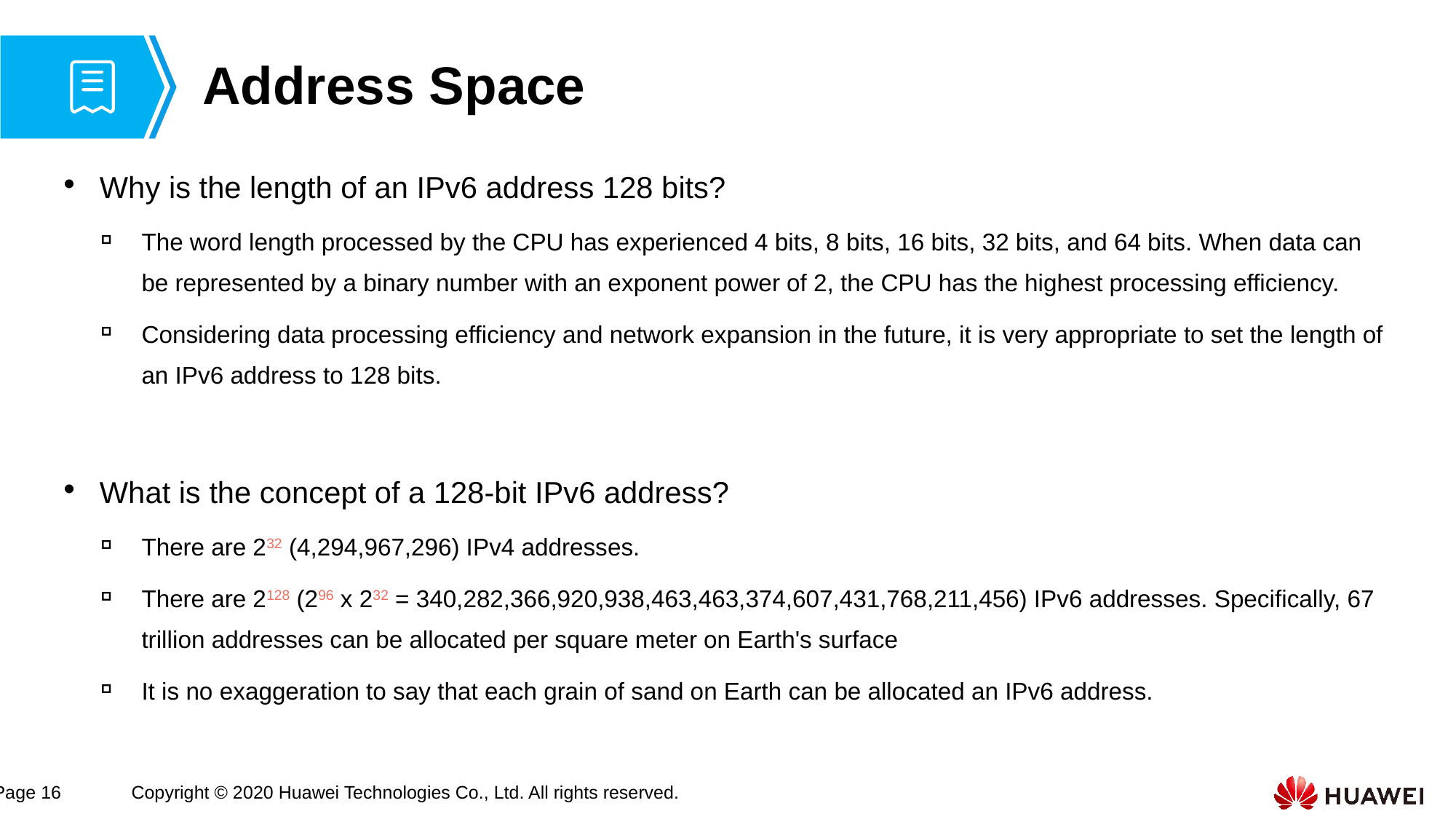

# Address Space
Why is the length of an IPv6 address 128 bits?
The word length processed by the CPU has experienced 4 bits, 8 bits, 16 bits, 32 bits, and 64 bits. When data can be represented by a binary number with an exponent power of 2, the CPU has the highest processing efficiency.
Considering data processing efficiency and network expansion in the future, it is very appropriate to set the length of an IPv6 address to 128 bits.

What is the concept of a 128-bit IPv6 address?
There are 232 (4,294,967,296) IPv4 addresses.
There are 2128 (296 x 232 = 340,282,366,920,938,463,463,374,607,431,768,211,456) IPv6 addresses. Specifically, 67 trillion addresses can be allocated per square meter on Earth's surface
It is no exaggeration to say that each grain of sand on Earth can be allocated an IPv6 address.